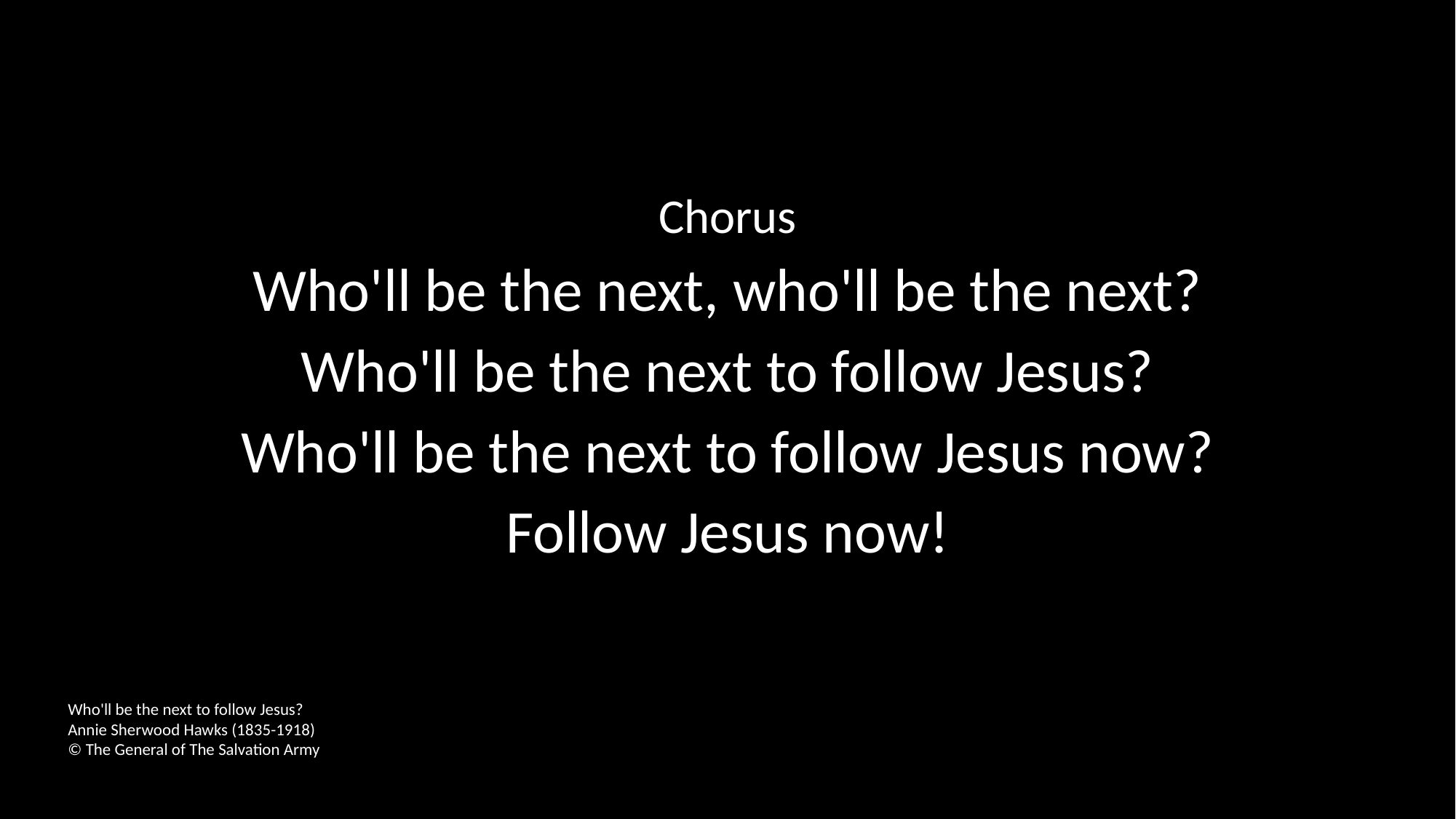

Chorus
Who'll be the next, who'll be the next?
Who'll be the next to follow Jesus?
Who'll be the next to follow Jesus now?
Follow Jesus now!
Who'll be the next to follow Jesus?
Annie Sherwood Hawks (1835-1918)
© The General of The Salvation Army